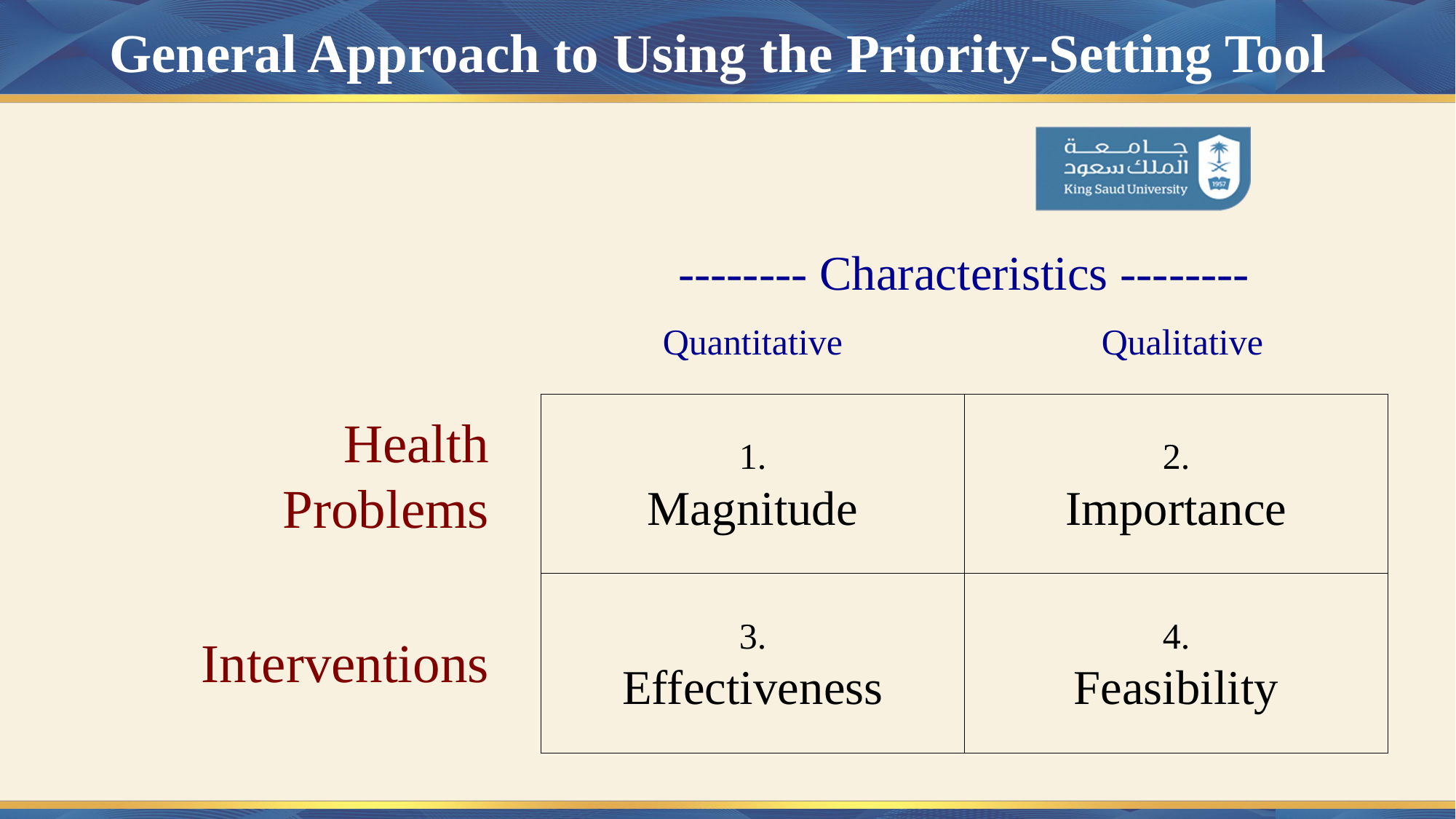

# General Approach to Using the Priority-Setting Tool
-------- Characteristics --------
Quantitative
Qualitative
1.
Magnitude
2.
Importance
Health Problems
3.
Effectiveness
4.
Feasibility
Interventions